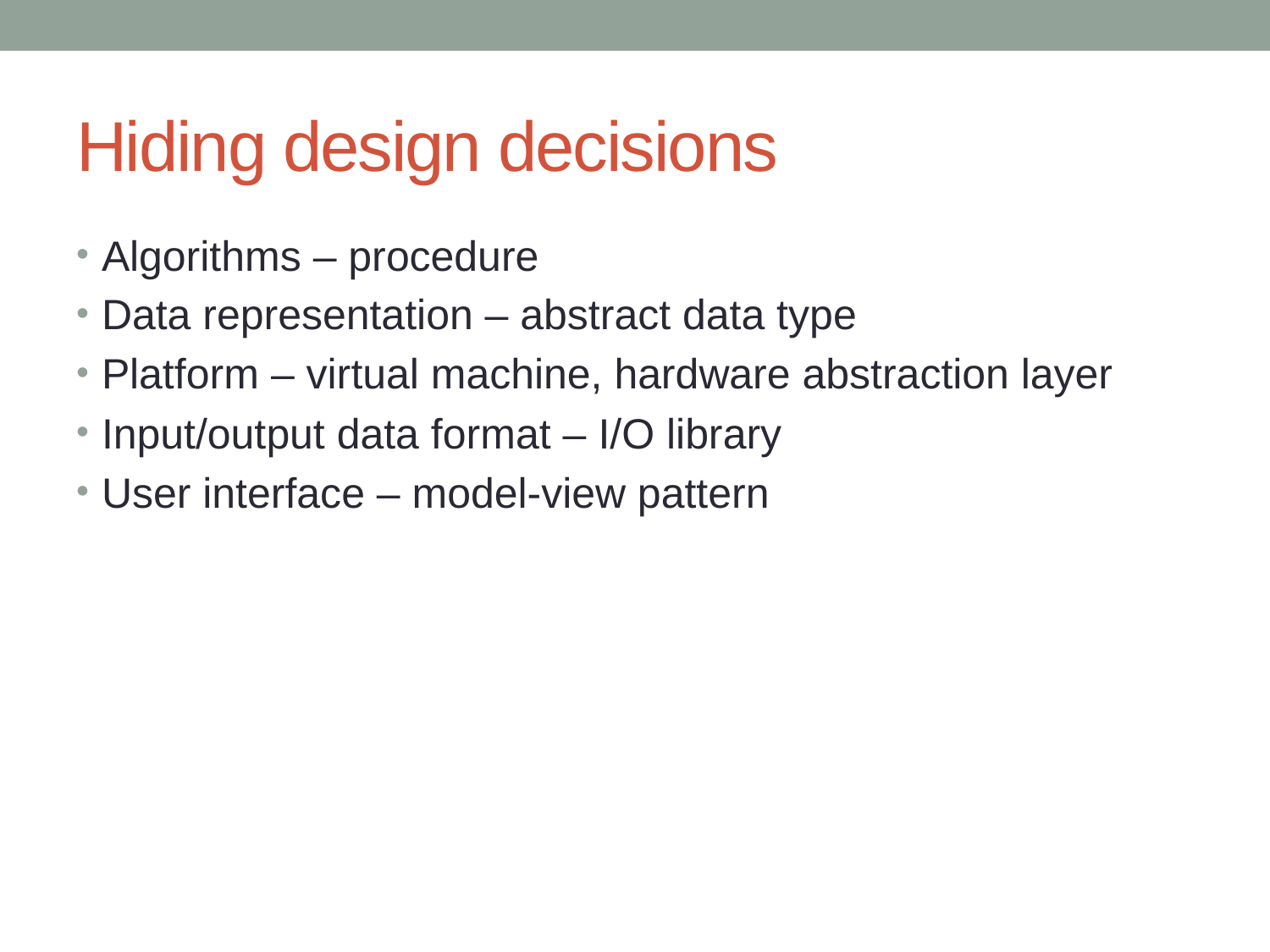

# Hiding design decisions
Algorithms – procedure
Data representation – abstract data type
Platform – virtual machine, hardware abstraction layer
Input/output data format – I/O library
User interface – model-view pattern